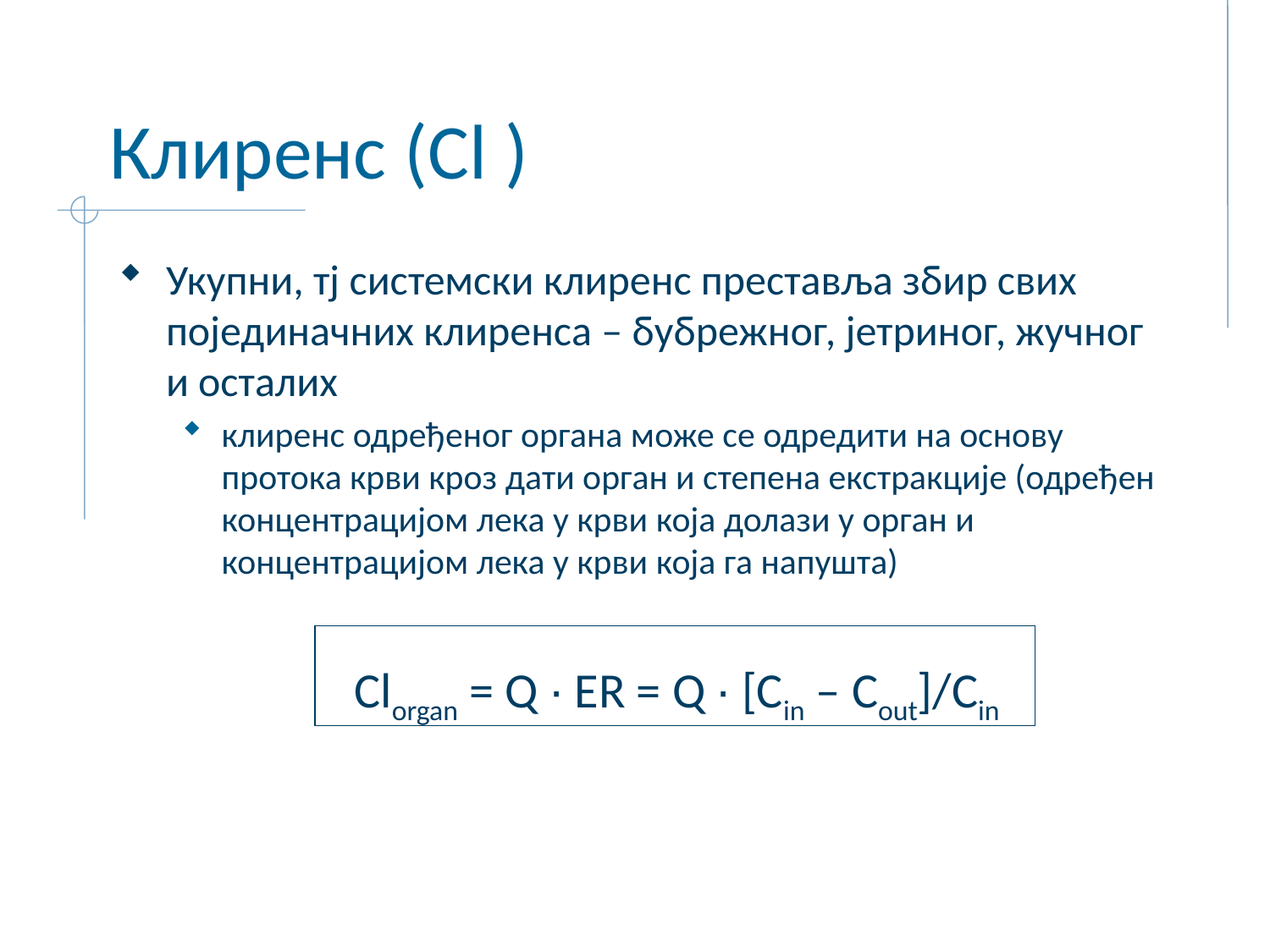

# Клиренс (Cl )
Укупни, тј системски клиренс преставља збир свих појединачних клиренса – бубрежног, јетриног, жучног и осталих
клиренс одређеног органа може се одредити на основу протока крви кроз дати орган и степена екстракције (одређен концентрацијом лека у крви која долази у орган и концентрацијом лека у крви која га напушта)

Clorgan = Q ∙ ER = Q ∙ [Cin – Cout]/Cin